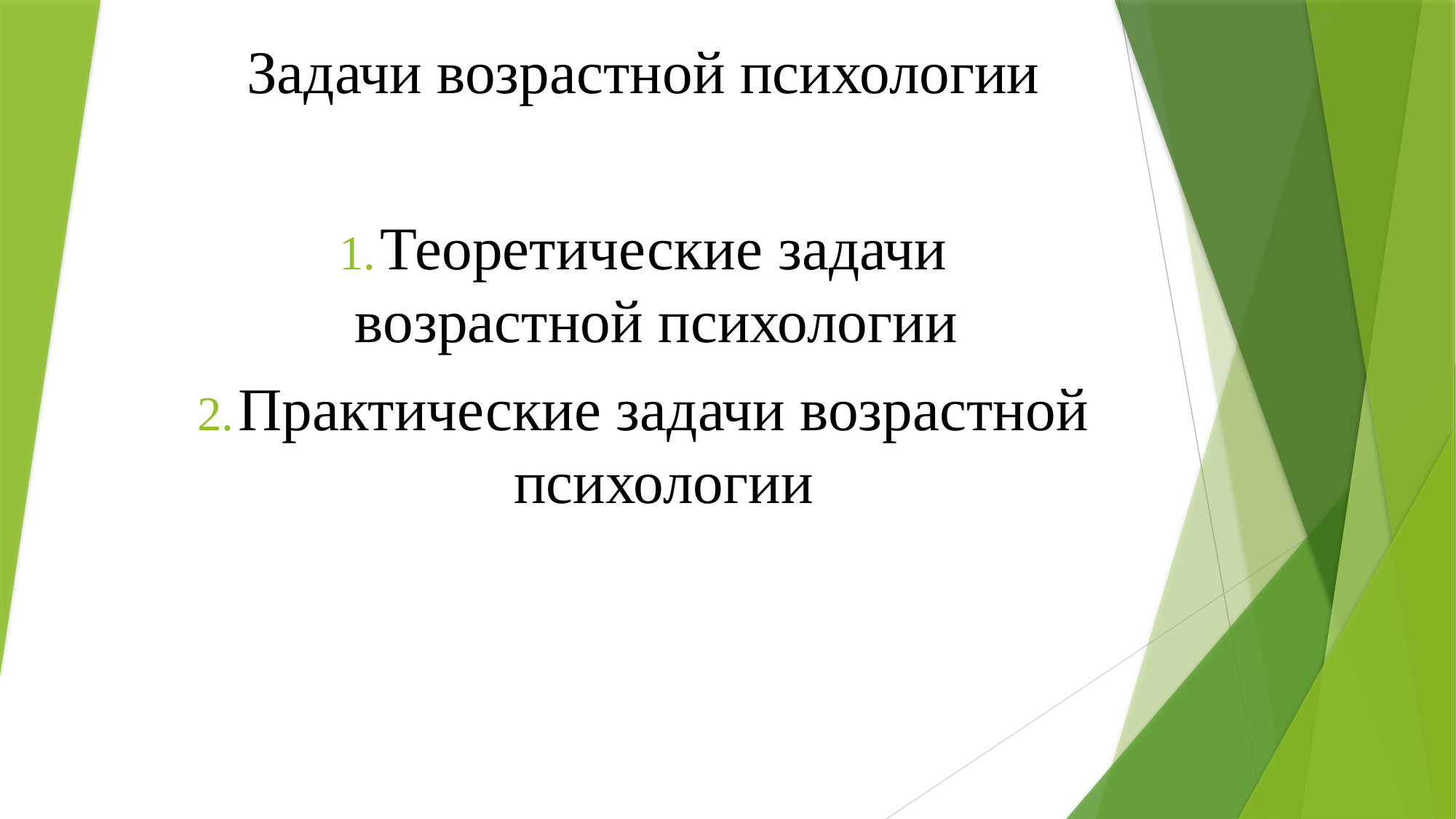

Задачи возрастной психологии

Теоретические задачи возрастной психологии
Практические задачи возрастной психологии